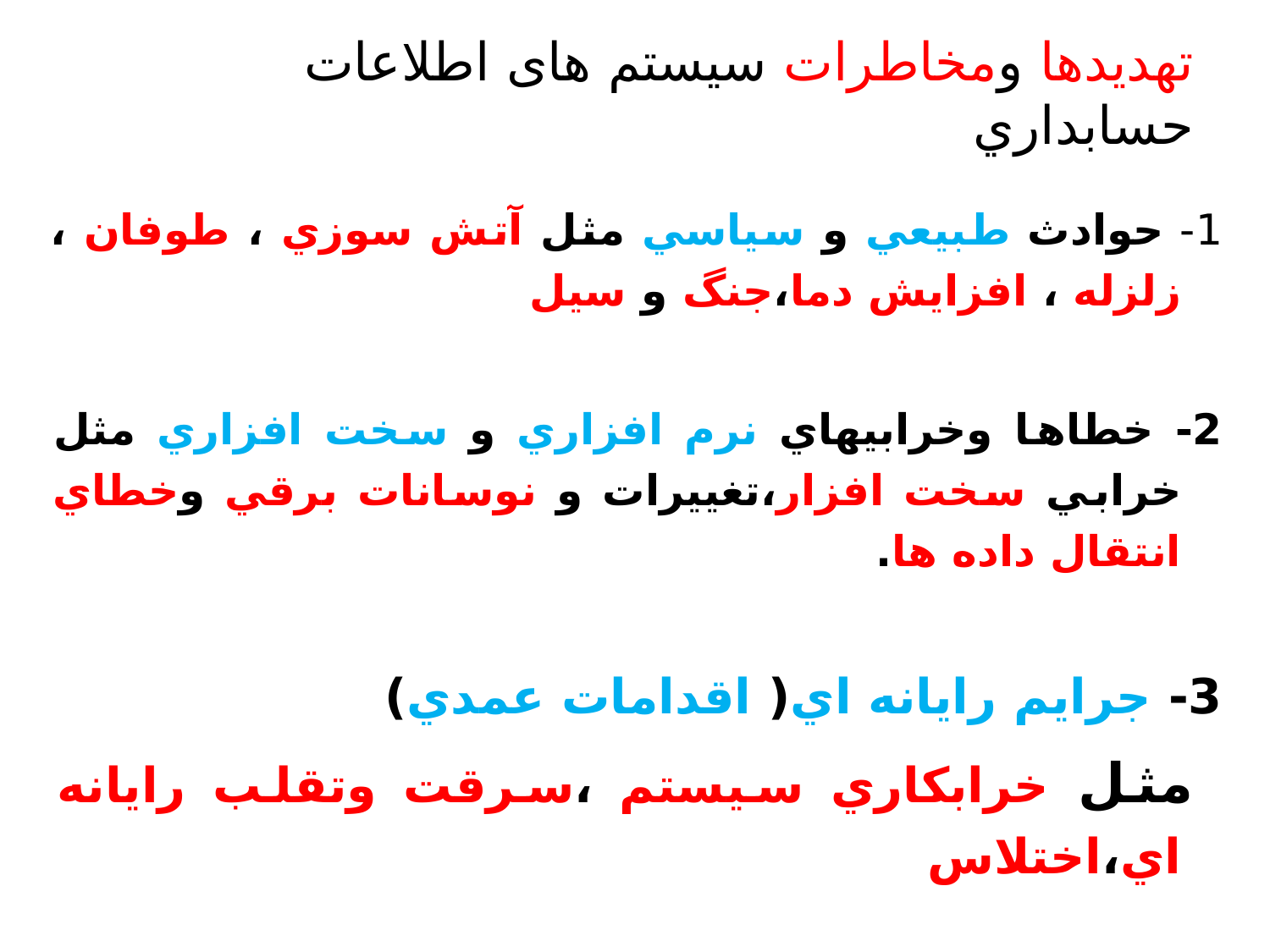

# تهديدها ومخاطرات سيستم های اطلاعات حسابداري
1- حوادث طبيعي و سياسي مثل آتش سوزي ، طوفان ، زلزله ، افزايش دما،جنگ و سيل

2- خطاها وخرابيهاي نرم افزاري و سخت افزاري مثل خرابي سخت افزار،تغييرات و نوسانات برقي وخطاي انتقال داده ها.

3- جرايم رايانه اي( اقدامات عمدي)
 مثل خرابكاري سيستم ،سرقت وتقلب رايانه اي،اختلاس